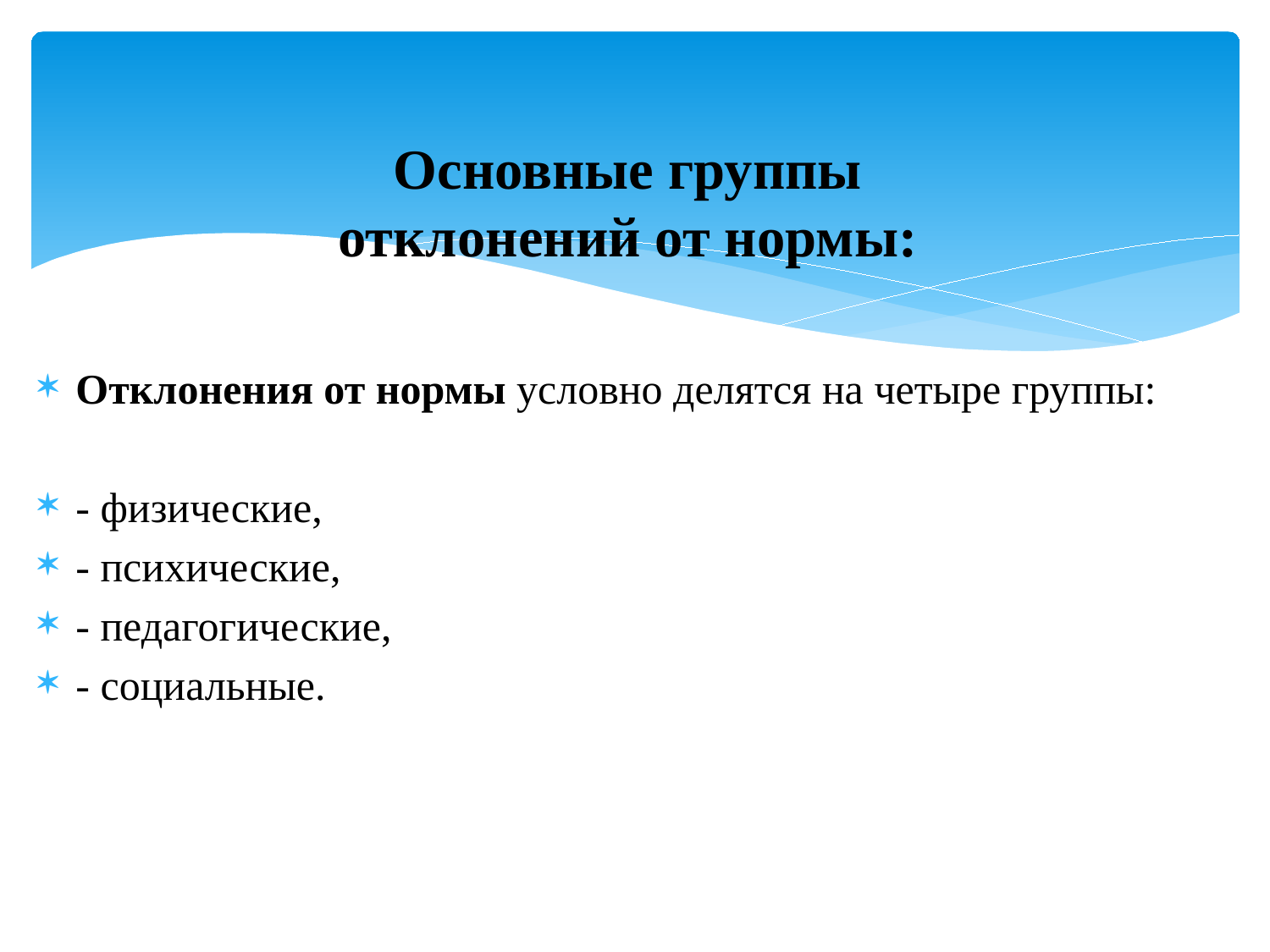

# Основные группы отклонений от нормы:

Отклонения от нормы условно делятся на четыре группы:

- физические,
- психические,
- педагогические,
- социальные.